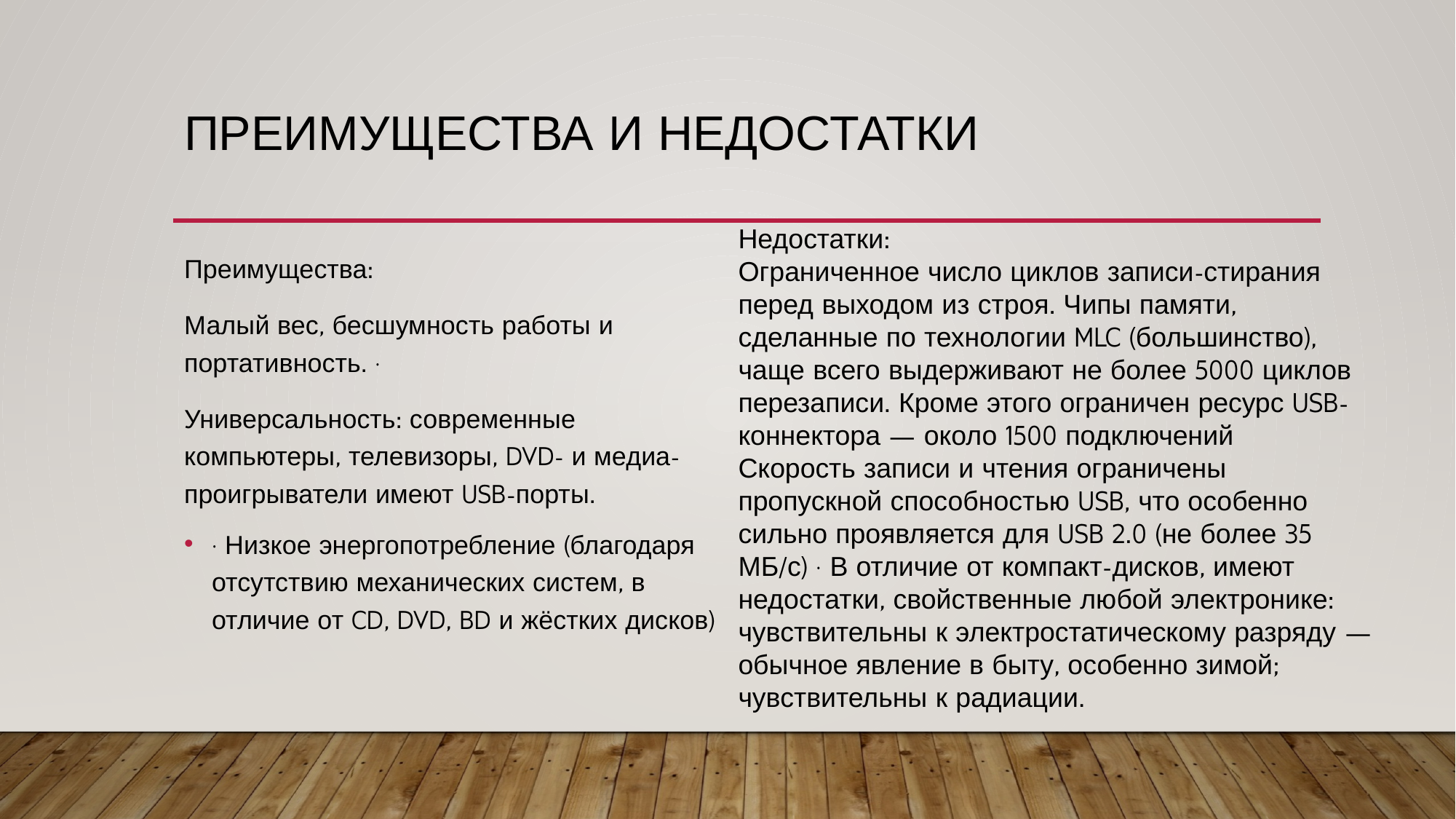

# Преимущества и недостатки

Недостатки:
Ограниченное число циклов записи-стирания перед выходом из строя. Чипы памяти, сделанные по технологии MLC (большинство), чаще всего выдерживают не более 5000 циклов перезаписи. Кроме этого ограничен ресурс USB-коннектора — около 1500 подключений
Скорость записи и чтения ограничены пропускной способностью USB, что особенно сильно проявляется для USB 2.0 (не более 35 МБ/с) · В отличие от компакт-дисков, имеют недостатки, свойственные любой электронике:
чувствительны к электростатическому разряду — обычное явление в быту, особенно зимой;
чувствительны к радиации.

Преимущества:
Малый вес, бесшумность работы и портативность. ·
Универсальность: современные компьютеры, телевизоры, DVD- и медиа-проигрыватели имеют USB-порты.
· Низкое энергопотребление (благодаря отсутствию механических систем, в отличие от CD, DVD, BD и жёстких дисков)